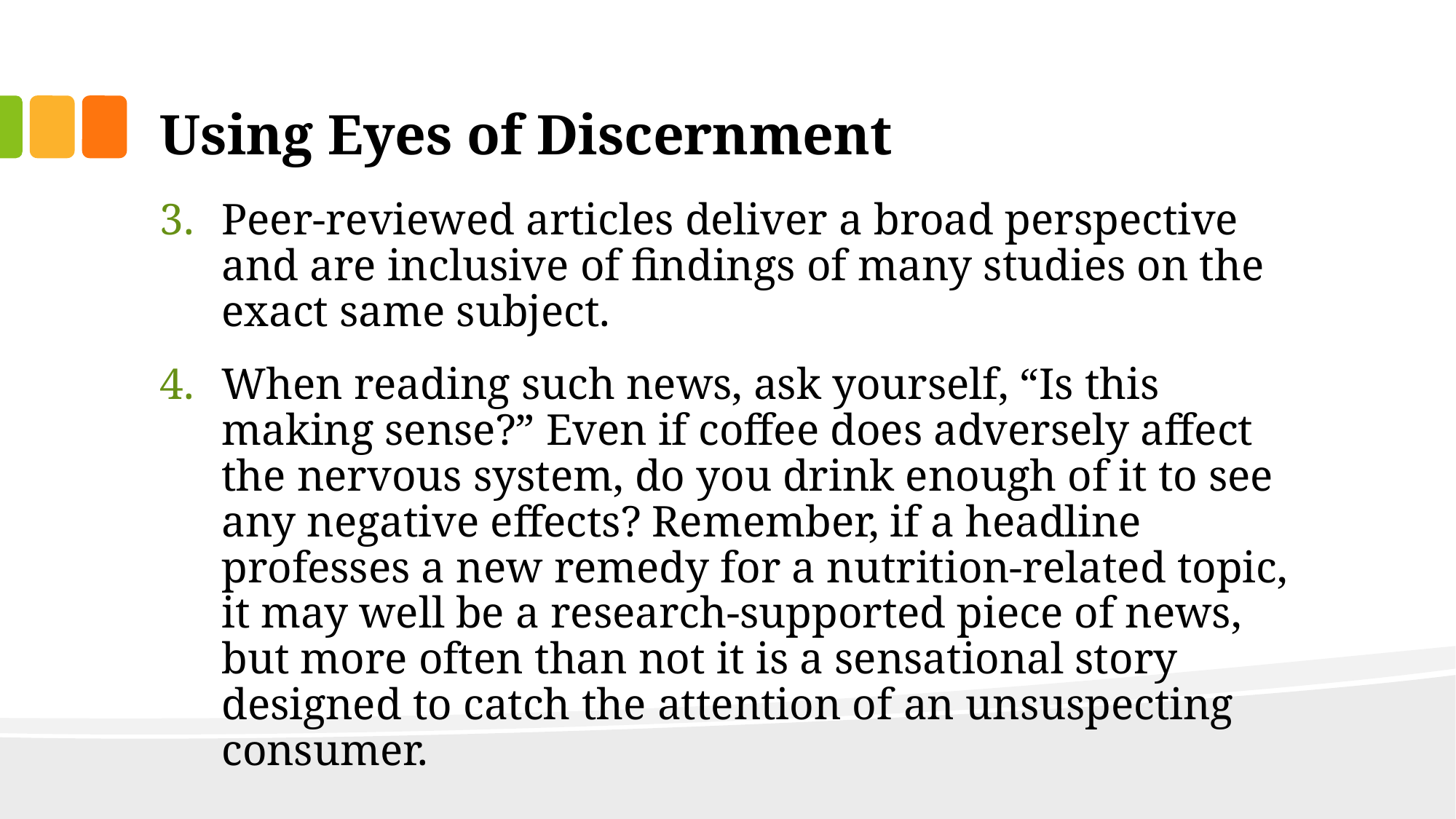

# Using Eyes of Discernment
Peer-reviewed articles deliver a broad perspective and are inclusive of findings of many studies on the exact same subject.
When reading such news, ask yourself, “Is this making sense?” Even if coffee does adversely affect the nervous system, do you drink enough of it to see any negative effects? Remember, if a headline professes a new remedy for a nutrition-related topic, it may well be a research-supported piece of news, but more often than not it is a sensational story designed to catch the attention of an unsuspecting consumer.